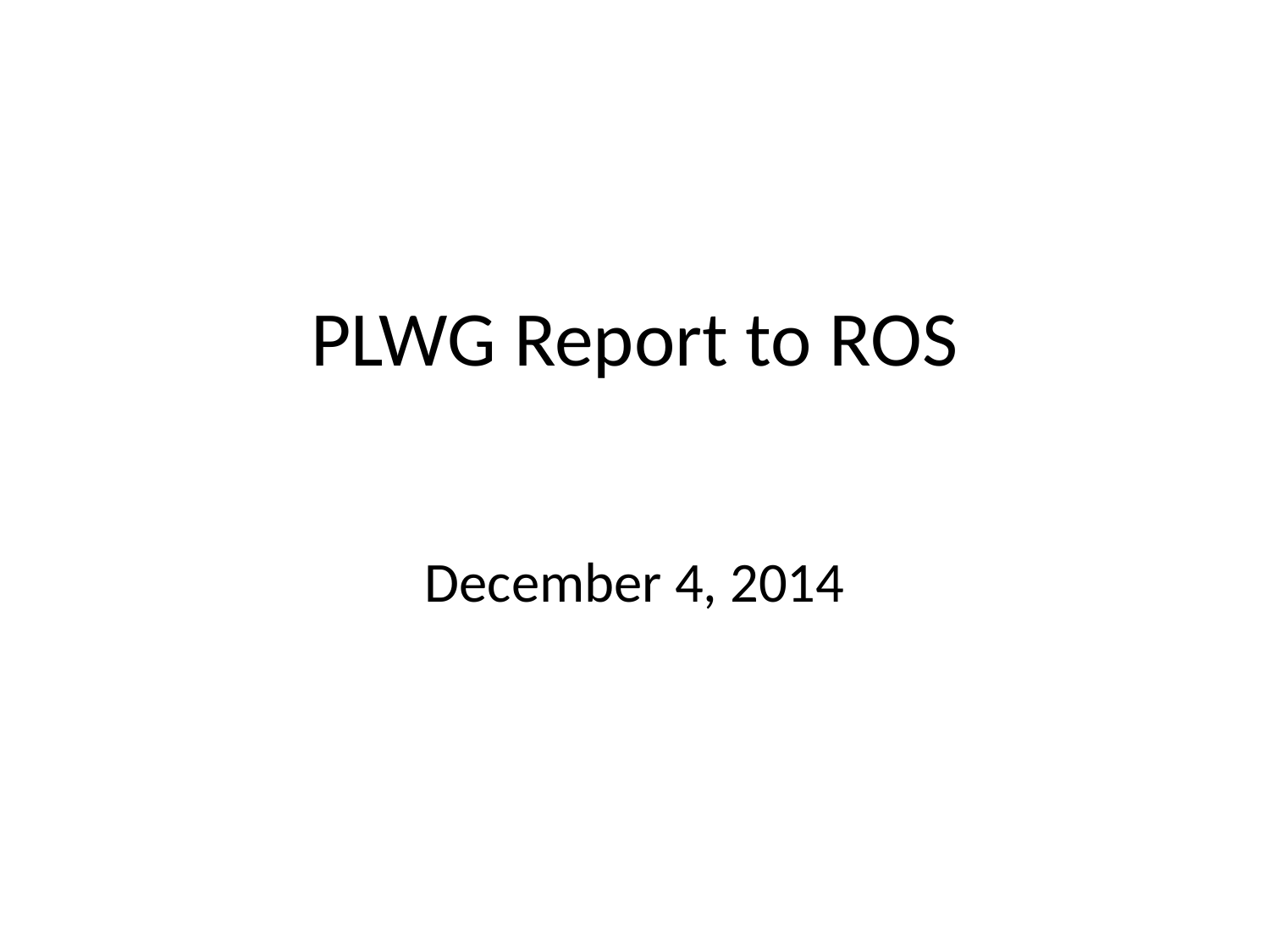

# PLWG Report to ROS
December 4, 2014